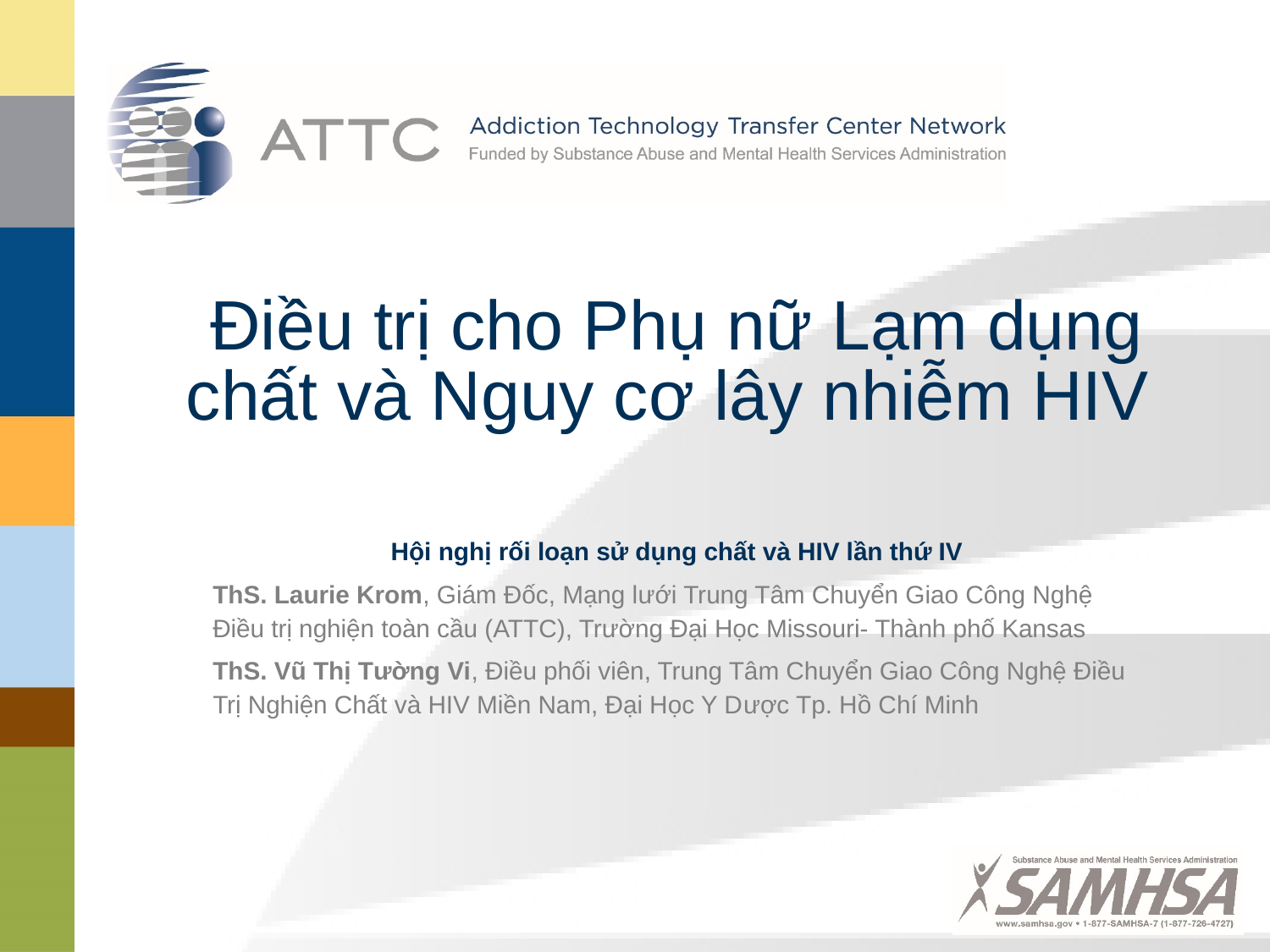

# Điều trị cho Phụ nữ Lạm dụng chất và Nguy cơ lây nhiễm HIV
Hội nghị rối loạn sử dụng chất và HIV lần thứ IV
ThS. Laurie Krom, Giám Đốc, Mạng lưới Trung Tâm Chuyển Giao Công Nghệ Điều trị nghiện toàn cầu (ATTC), Trường Đại Học Missouri- Thành phố Kansas
ThS. Vũ Thị Tường Vi, Điều phối viên, Trung Tâm Chuyển Giao Công Nghệ Điều Trị Nghiện Chất và HIV Miền Nam, Đại Học Y Dược Tp. Hồ Chí Minh